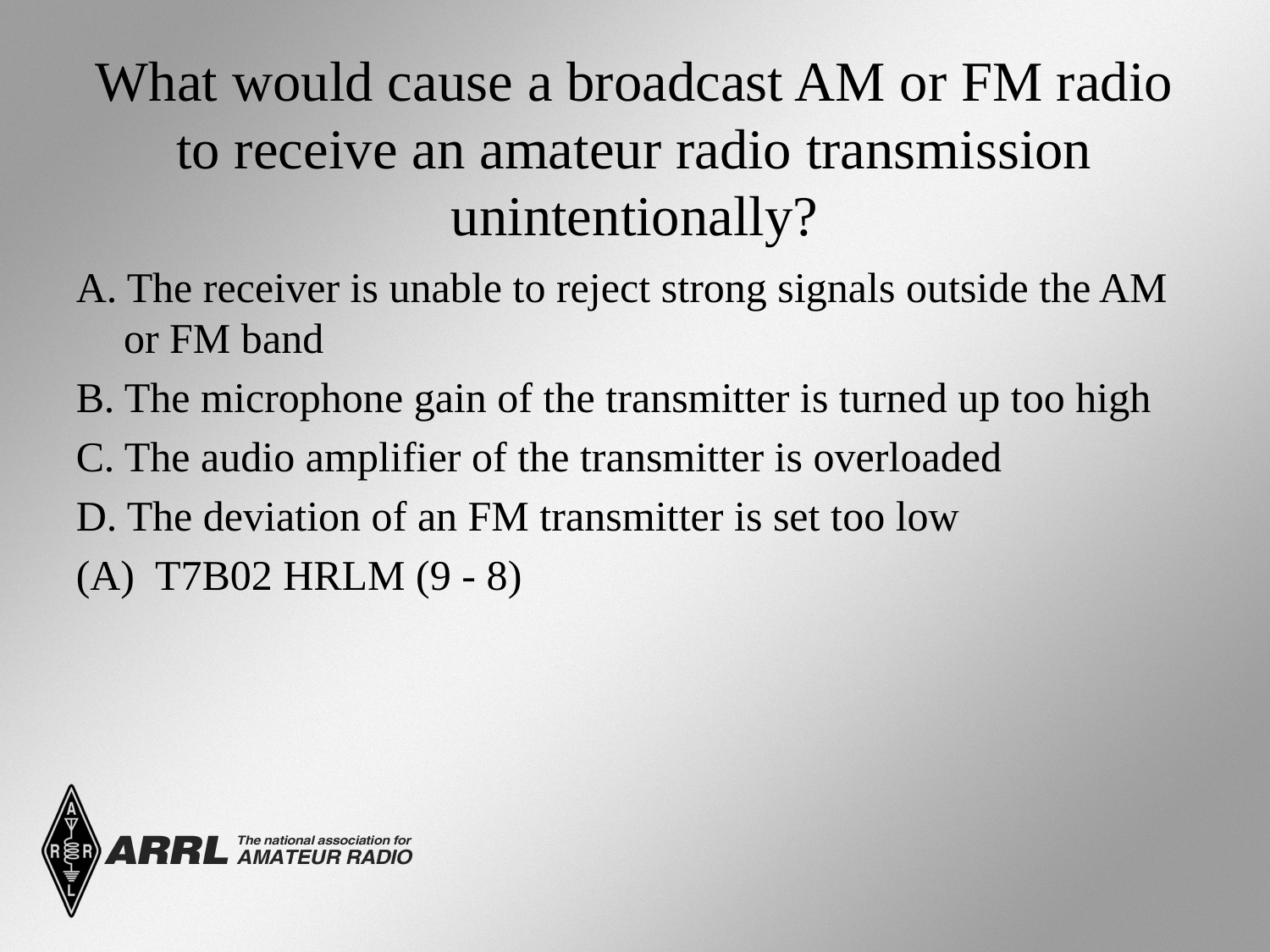

# What would cause a broadcast AM or FM radio to receive an amateur radio transmission unintentionally?
A. The receiver is unable to reject strong signals outside the AM or FM band
B. The microphone gain of the transmitter is turned up too high
C. The audio amplifier of the transmitter is overloaded
D. The deviation of an FM transmitter is set too low
(A)  T7B02 HRLM (9 - 8)